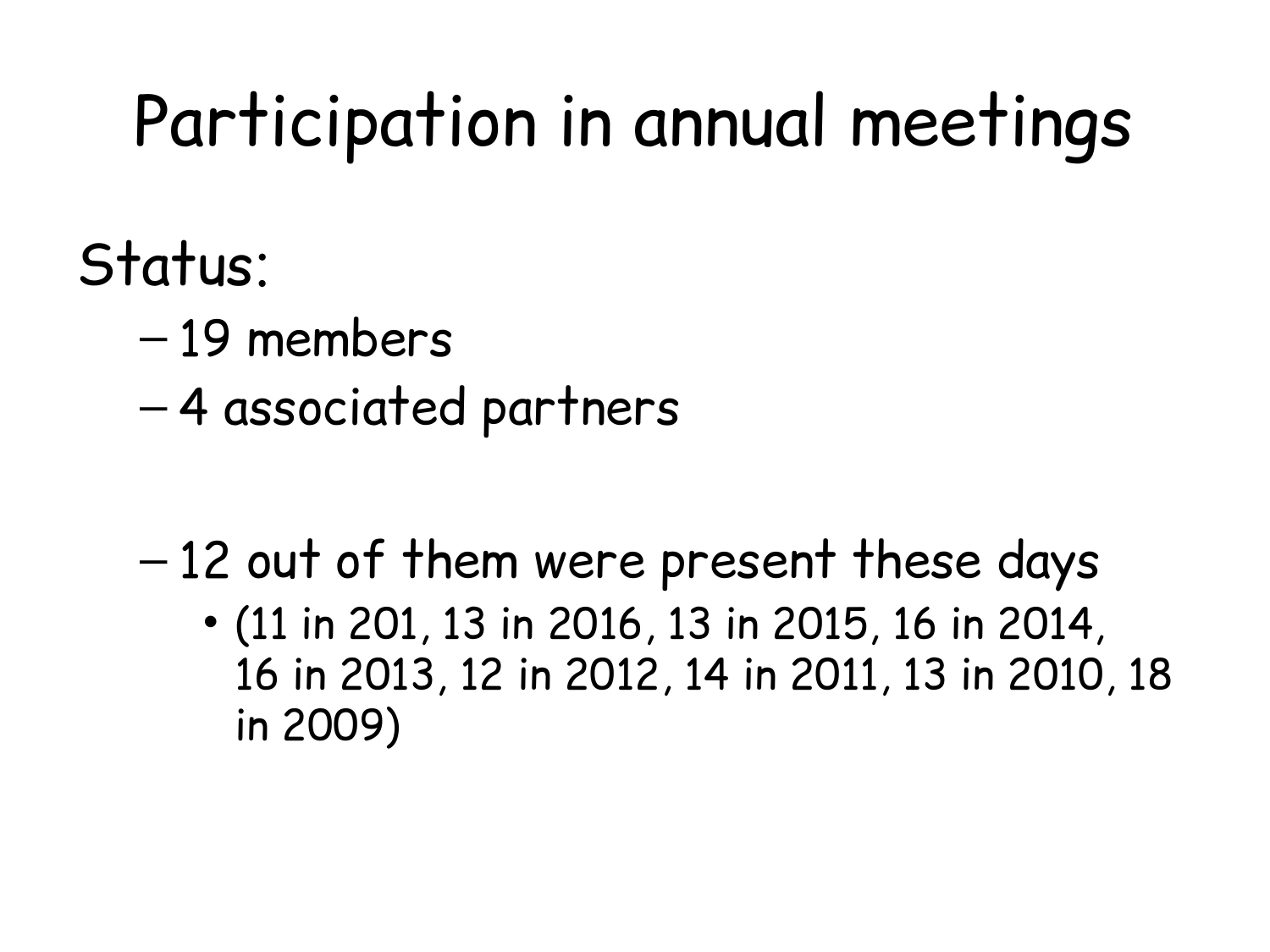

# Participation in annual meetings
Status:
19 members
4 associated partners

12 out of them were present these days
(11 in 201, 13 in 2016, 13 in 2015, 16 in 2014,    16 in 2013, 12 in 2012, 14 in 2011, 13 in 2010, 18 in 2009)